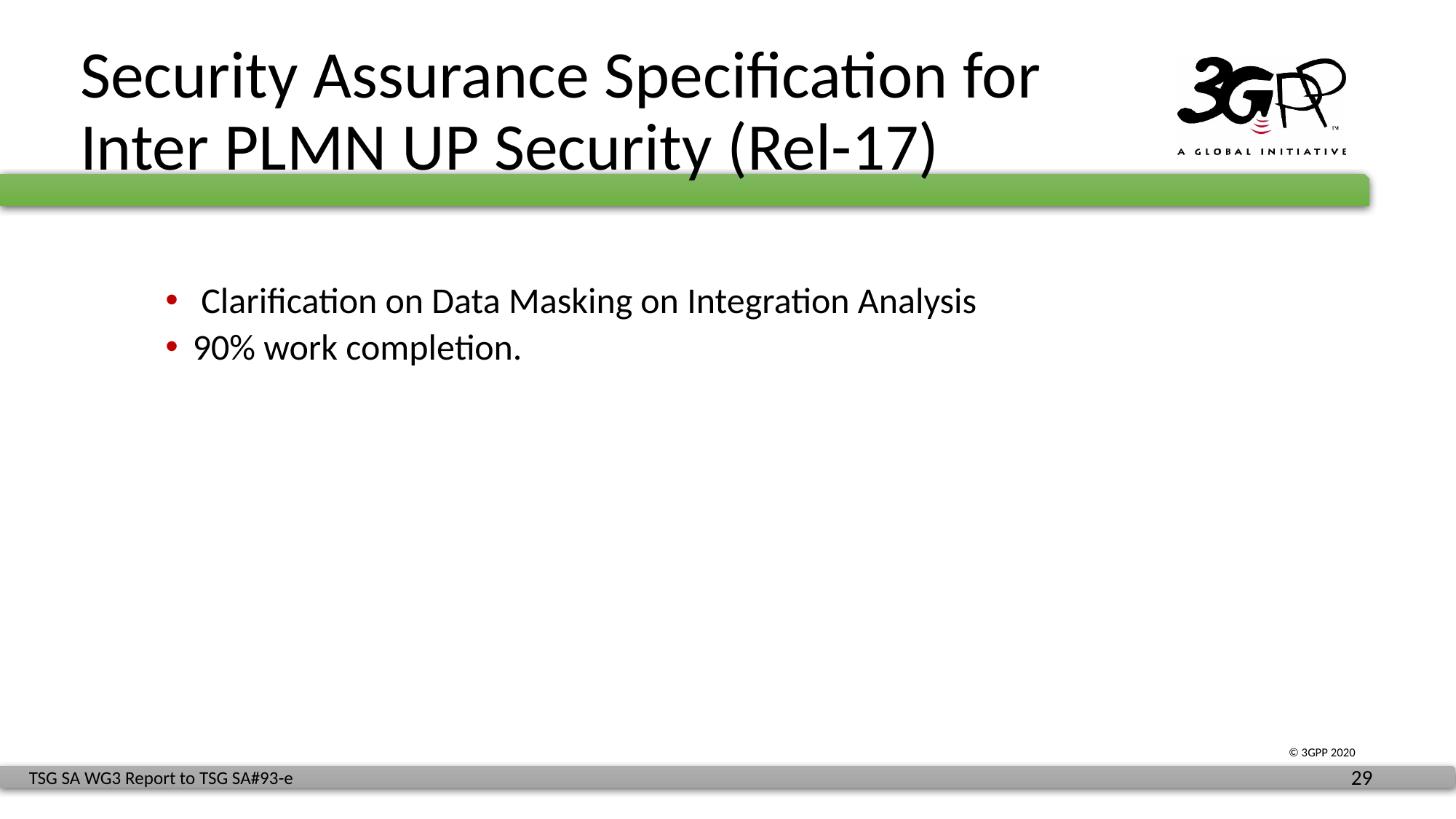

# Security Assurance Specification for Inter PLMN UP Security (Rel-17)

 Clarification on Data Masking on Integration Analysis
90% work completion.